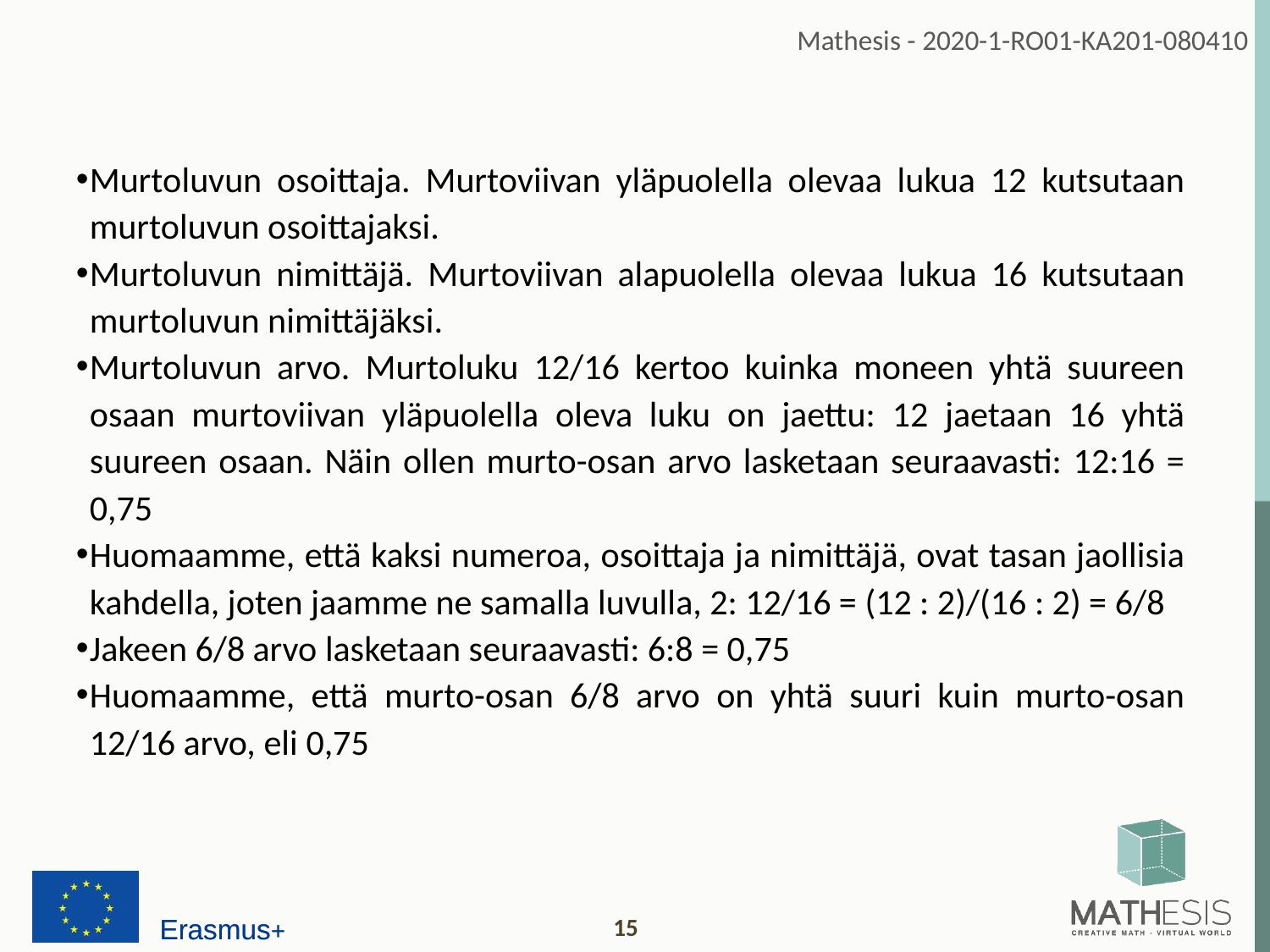

Murtoluvun osoittaja. Murtoviivan yläpuolella olevaa lukua 12 kutsutaan murtoluvun osoittajaksi.
Murtoluvun nimittäjä. Murtoviivan alapuolella olevaa lukua 16 kutsutaan murtoluvun nimittäjäksi.
Murtoluvun arvo. Murtoluku 12/16 kertoo kuinka moneen yhtä suureen osaan murtoviivan yläpuolella oleva luku on jaettu: 12 jaetaan 16 yhtä suureen osaan. Näin ollen murto-osan arvo lasketaan seuraavasti: 12:16 = 0,75
Huomaamme, että kaksi numeroa, osoittaja ja nimittäjä, ovat tasan jaollisia kahdella, joten jaamme ne samalla luvulla, 2: 12/16 = (12 : 2)/(16 : 2) = 6/8
Jakeen 6/8 arvo lasketaan seuraavasti: 6:8 = 0,75
Huomaamme, että murto-osan 6/8 arvo on yhtä suuri kuin murto-osan 12/16 arvo, eli 0,75